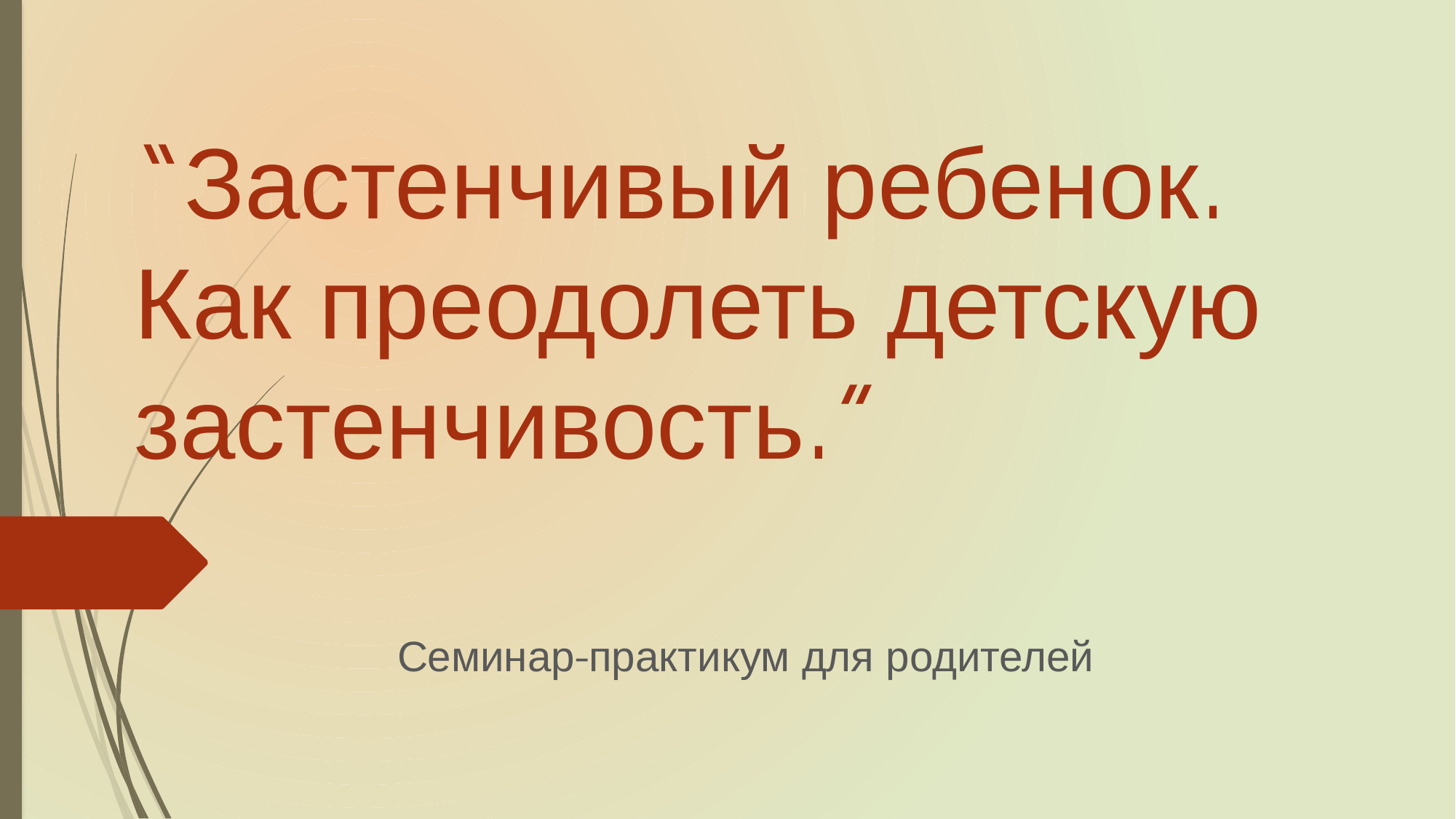

# “Застенчивый ребенок. Как преодолеть детскую застенчивость.”
Семинар-практикум для родителей